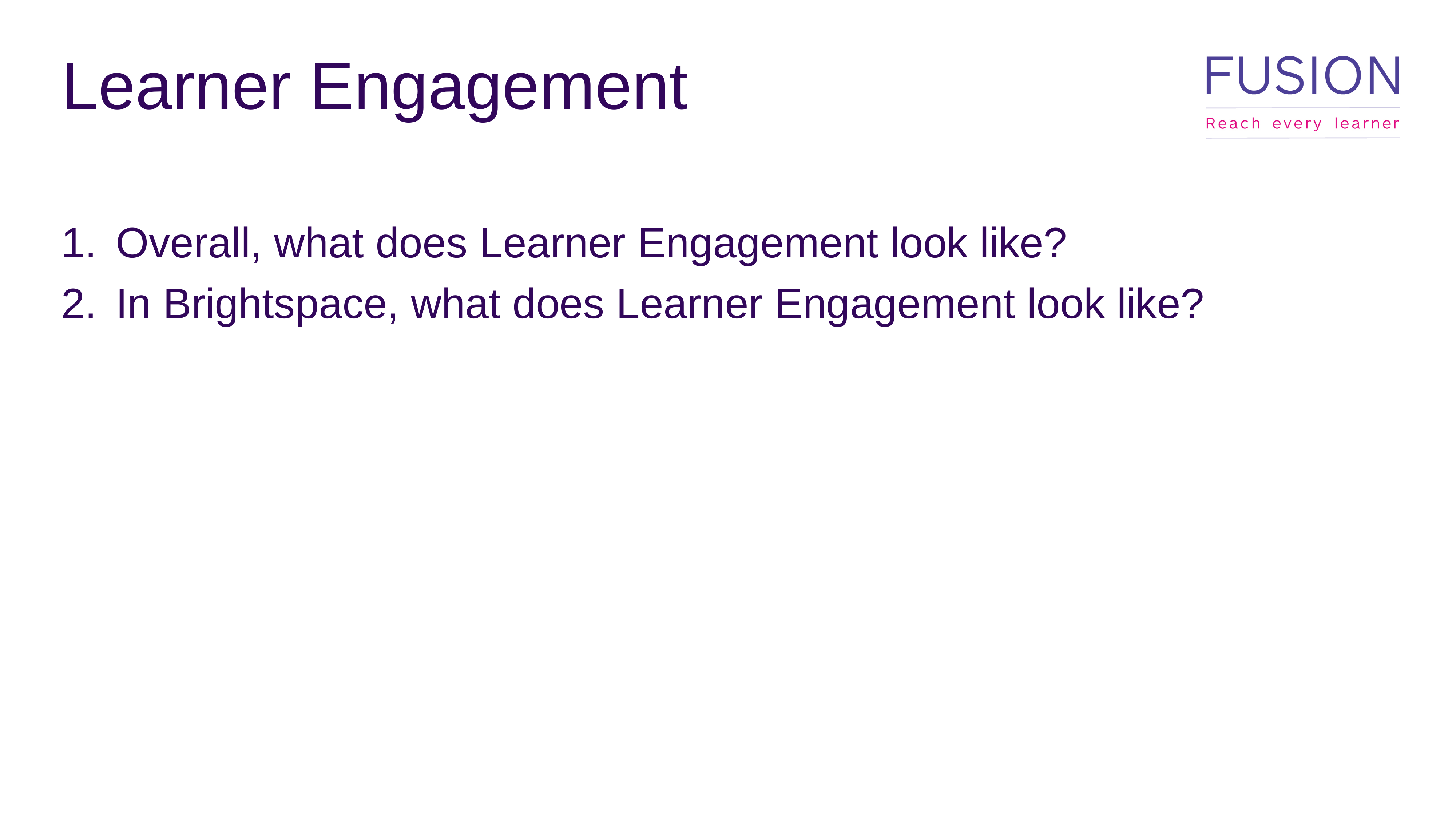

# Learner Engagement
Overall, what does Learner Engagement look like?
In Brightspace, what does Learner Engagement look like?